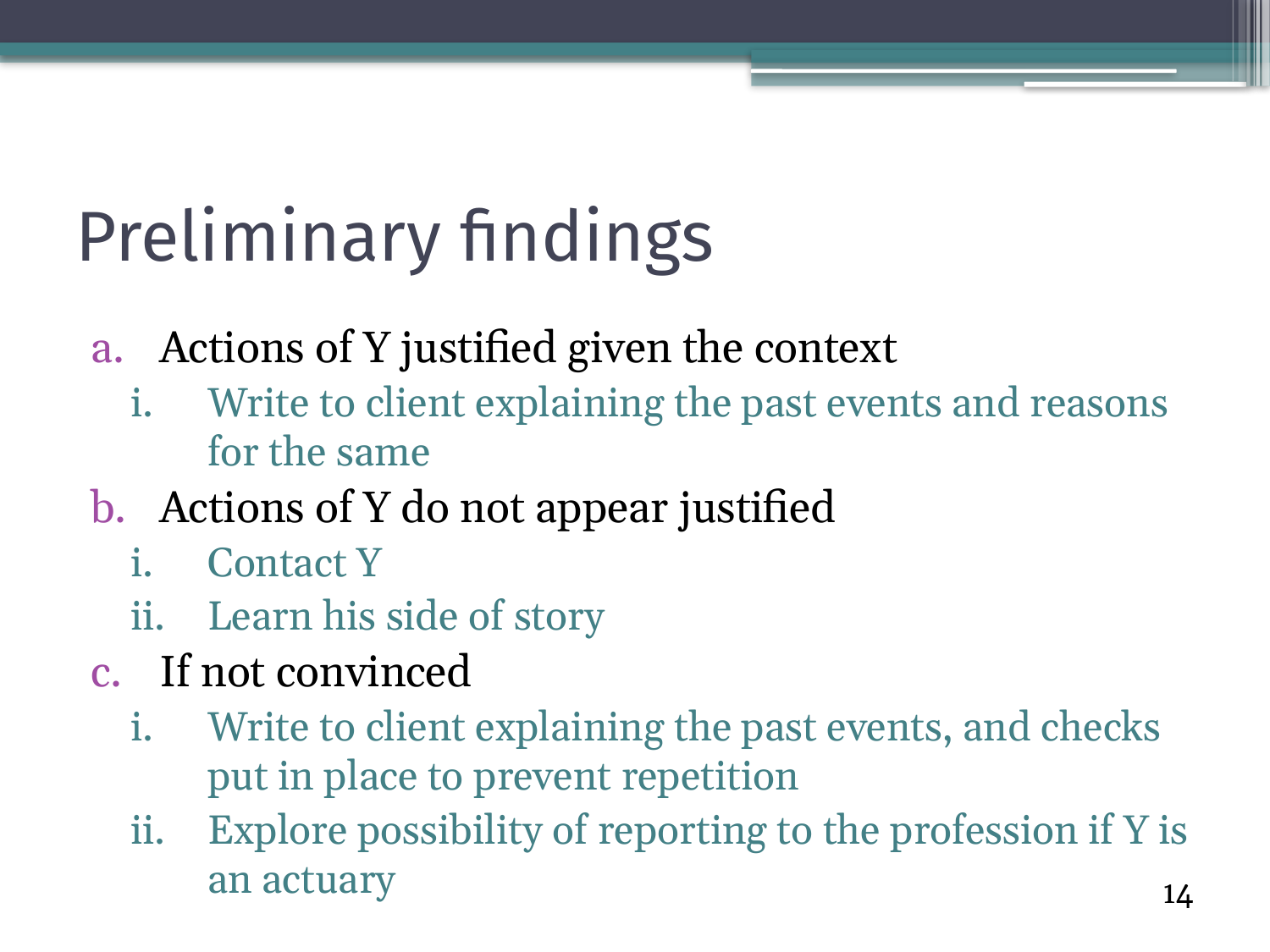

# Preliminary findings
Actions of Y justified given the context
Write to client explaining the past events and reasons for the same
Actions of Y do not appear justified
Contact Y
Learn his side of story
If not convinced
Write to client explaining the past events, and checks put in place to prevent repetition
Explore possibility of reporting to the profession if Y is an actuary
14